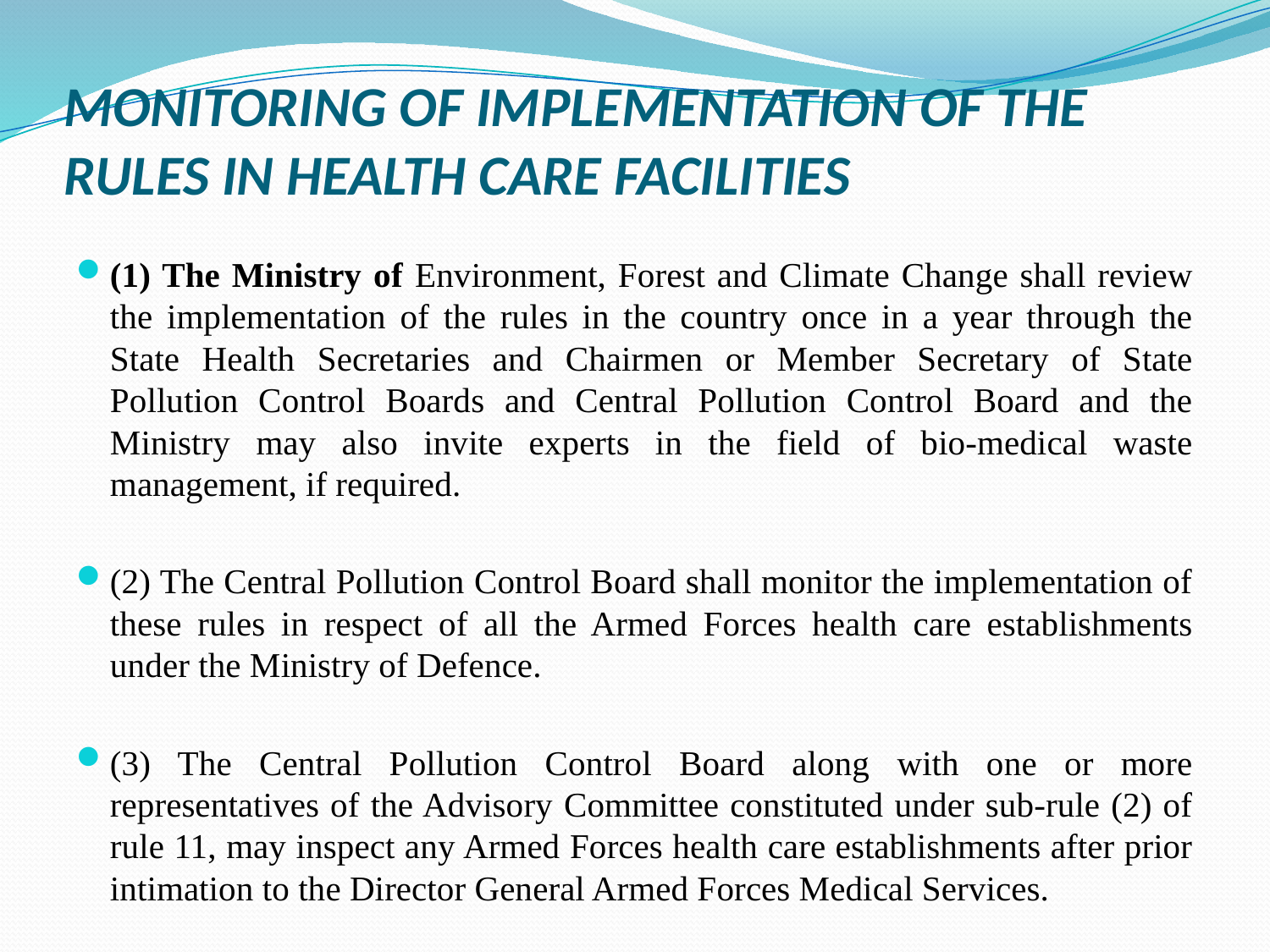

# MONITORING OF IMPLEMENTATION OF THE RULES IN HEALTH CARE FACILITIES
(1) The Ministry of Environment, Forest and Climate Change shall review the implementation of the rules in the country once in a year through the State Health Secretaries and Chairmen or Member Secretary of State Pollution Control Boards and Central Pollution Control Board and the Ministry may also invite experts in the field of bio-medical waste management, if required.

(2) The Central Pollution Control Board shall monitor the implementation of these rules in respect of all the Armed Forces health care establishments under the Ministry of Defence.

(3) The Central Pollution Control Board along with one or more representatives of the Advisory Committee constituted under sub-rule (2) of rule 11, may inspect any Armed Forces health care establishments after prior intimation to the Director General Armed Forces Medical Services.